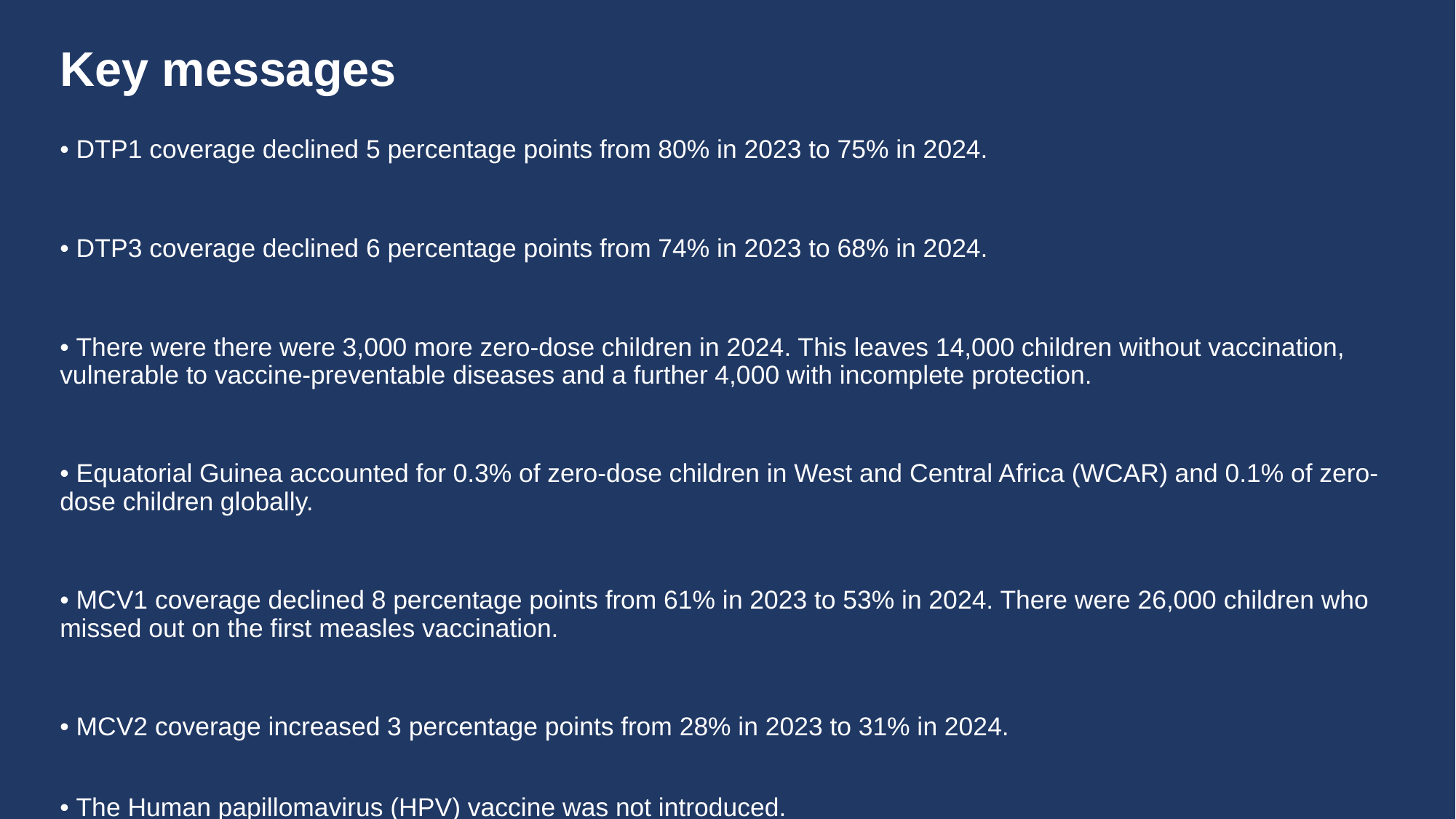

# Key messages
• DTP1 coverage declined 5 percentage points from 80% in 2023 to 75% in 2024.

• DTP3 coverage declined 6 percentage points from 74% in 2023 to 68% in 2024.

• There were there were 3,000 more zero-dose children in 2024. This leaves 14,000 children without vaccination, vulnerable to vaccine-preventable diseases and a further 4,000 with incomplete protection.

• Equatorial Guinea accounted for 0.3% of zero-dose children in West and Central Africa (WCAR) and 0.1% of zero-dose children globally.

• MCV1 coverage declined 8 percentage points from 61% in 2023 to 53% in 2024. There were 26,000 children who missed out on the first measles vaccination.

• MCV2 coverage increased 3 percentage points from 28% in 2023 to 31% in 2024.

• The Human papillomavirus (HPV) vaccine was not introduced.